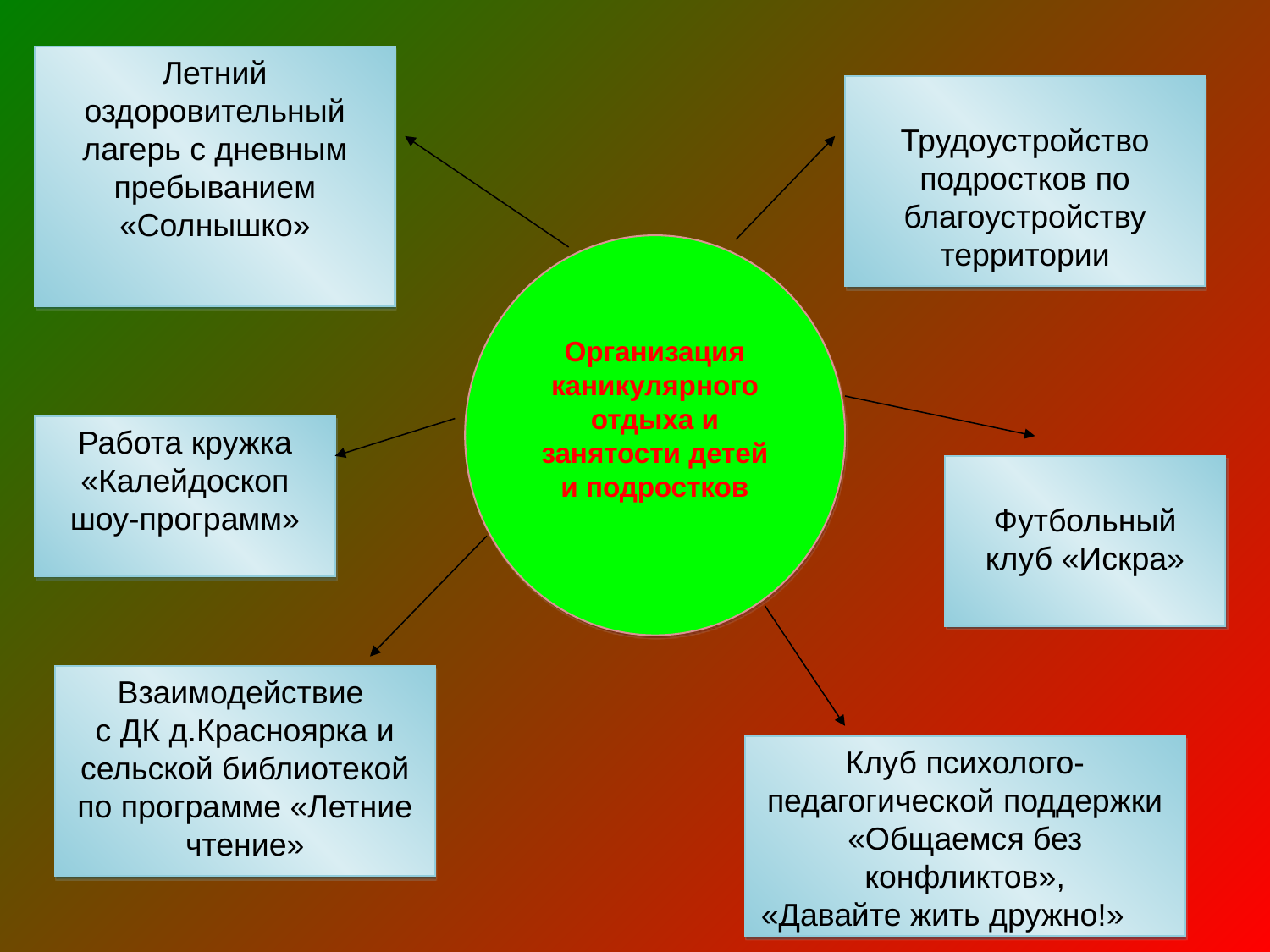

Летний оздоровительный лагерь с дневным пребыванием «Солнышко»

Трудоустройство подростков по благоустройству территории

Организация каникулярного отдыха и занятости детей и подростков

Работа кружка «Калейдоскоп шоу-программ»

Футбольный клуб «Искра»

Взаимодействие
с ДК д.Красноярка и сельской библиотекой
по программе «Летние чтение»

Клуб психолого-педагогической поддержки
«Общаемся без конфликтов»,
«Давайте жить дружно!»